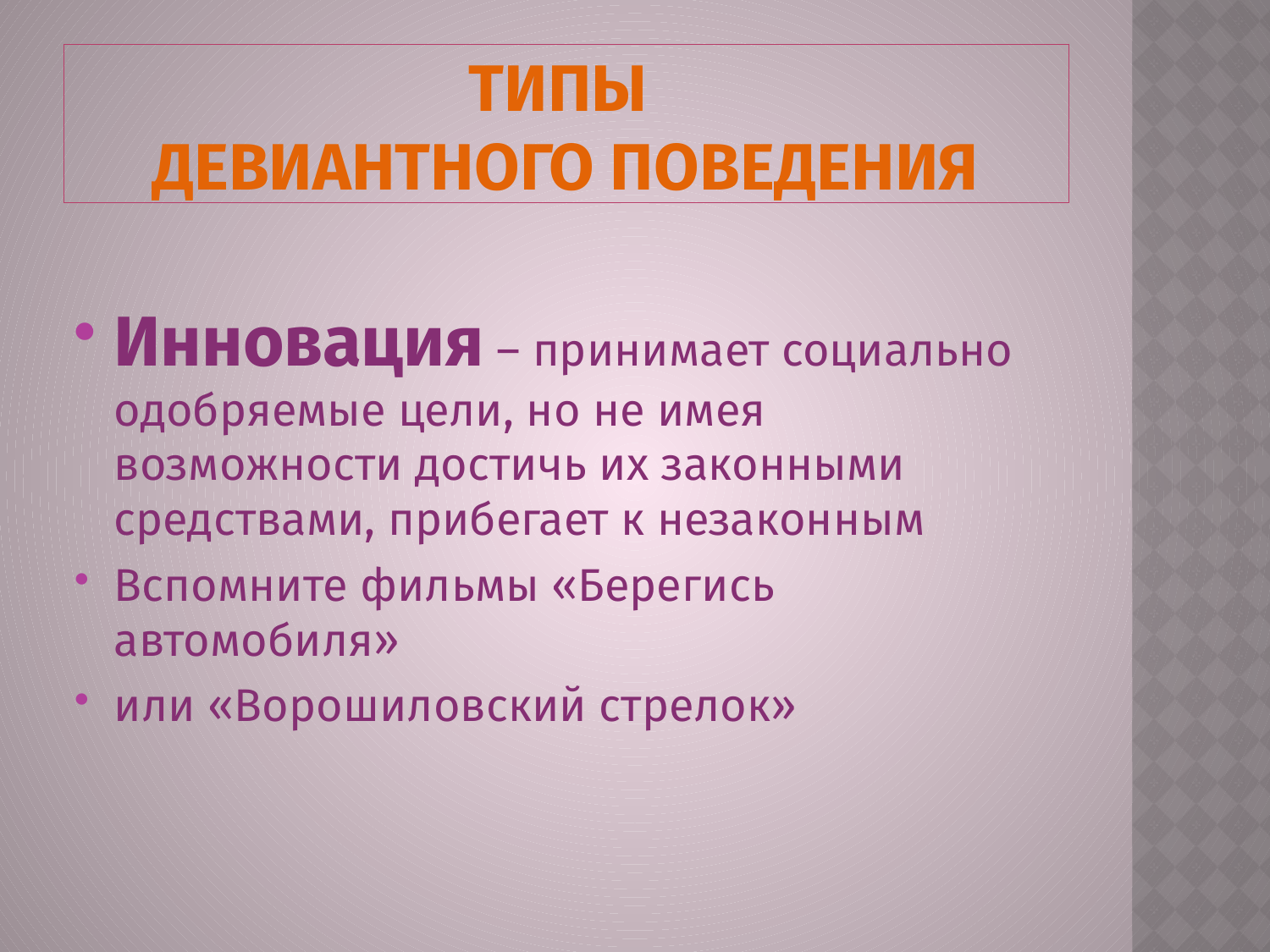

# Типы девиантного поведения

Инновация – принимает социально одобряемые цели, но не имея возможности достичь их законными средствами, прибегает к незаконным
Вспомните фильмы «Берегись автомобиля»
или «Ворошиловский стрелок»